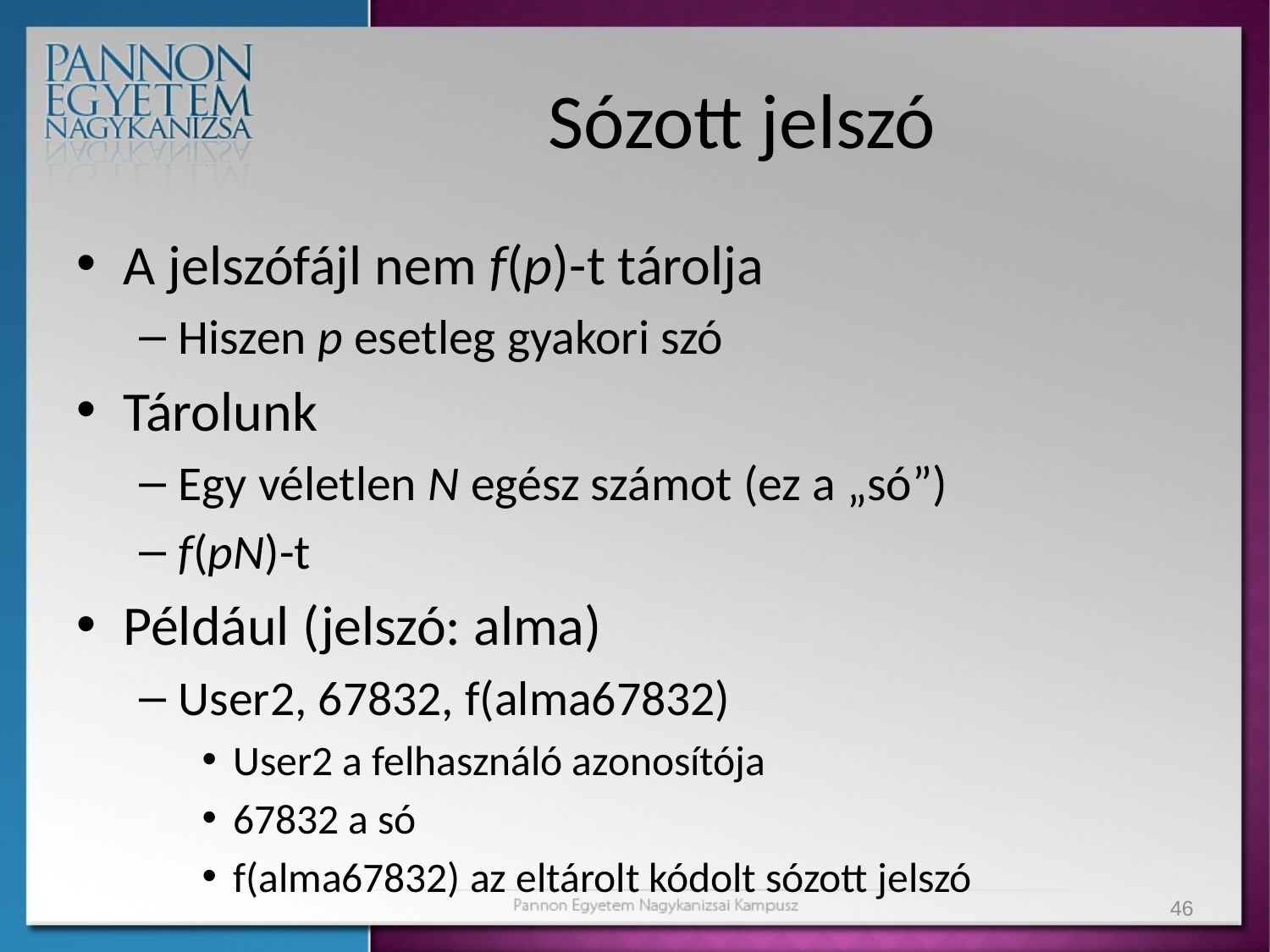

# Sózott jelszó
A jelszófájl nem f(p)-t tárolja
Hiszen p esetleg gyakori szó
Tárolunk
Egy véletlen N egész számot (ez a „só”)
f(pN)-t
Például (jelszó: alma)
User2, 67832, f(alma67832)
User2 a felhasználó azonosítója
67832 a só
f(alma67832) az eltárolt kódolt sózott jelszó
46